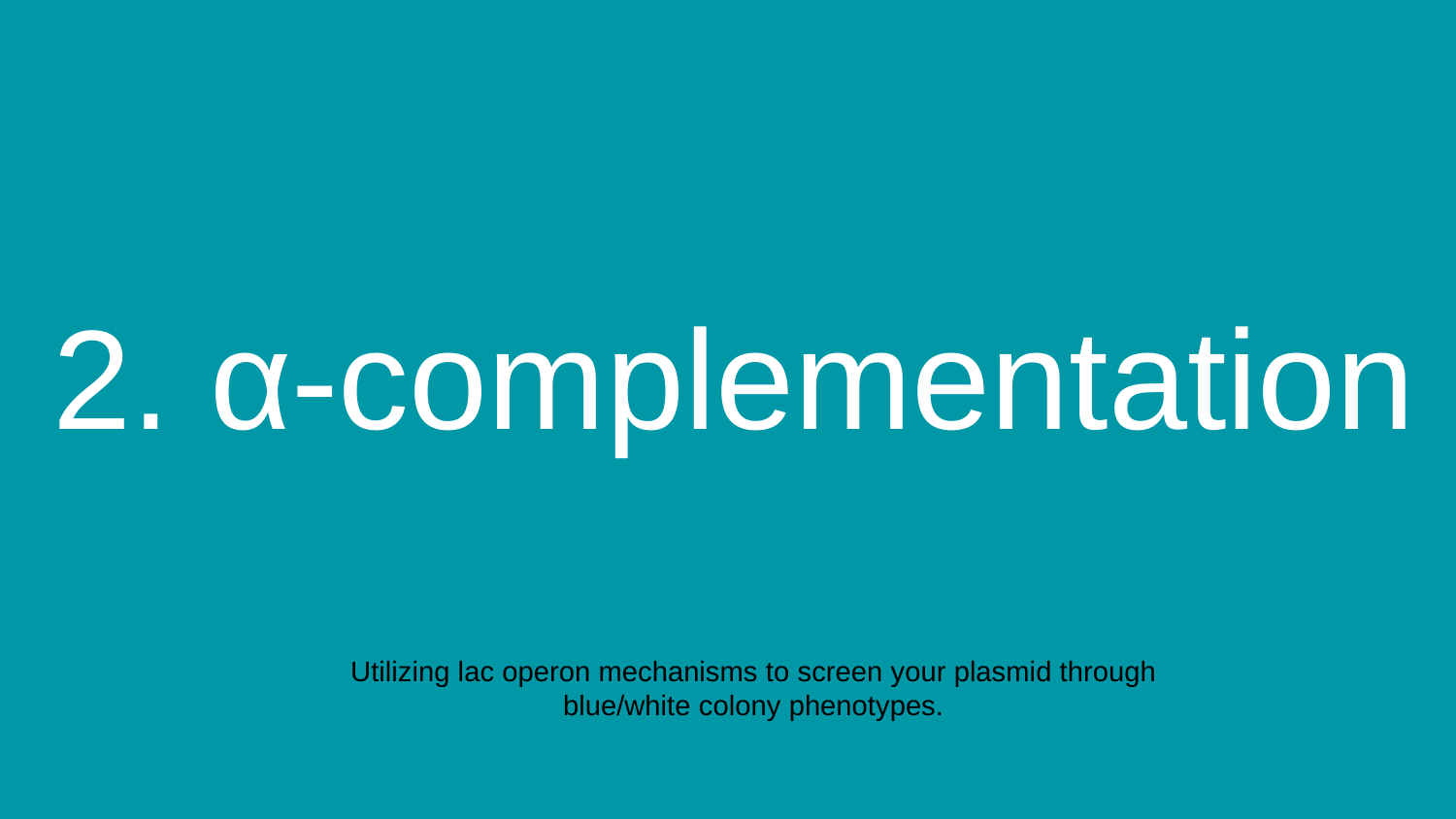

2. α-complementation
Utilizing lac operon mechanisms to screen your plasmid through blue/white colony phenotypes.